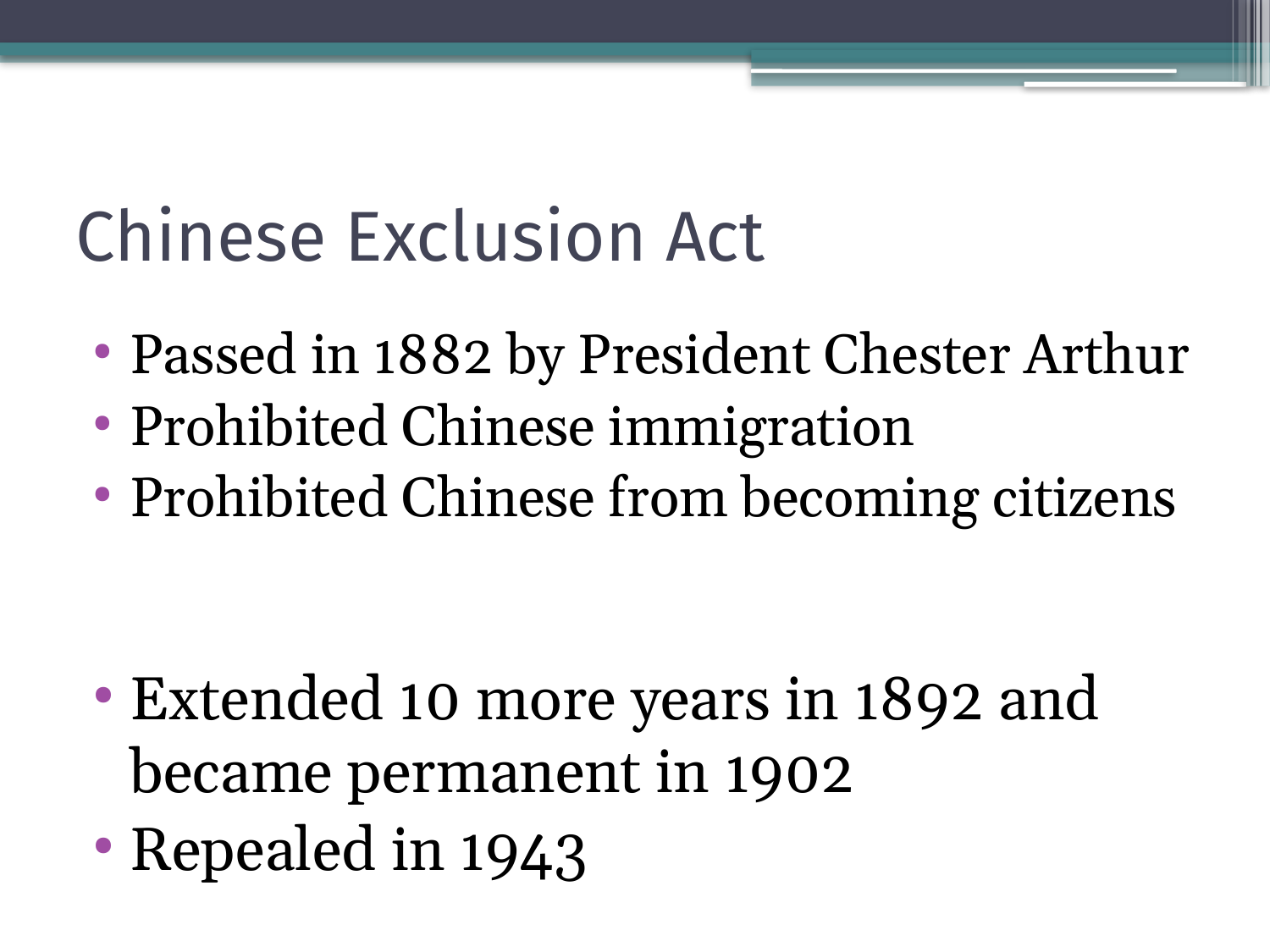

# Chinese Exclusion Act
Passed in 1882 by President Chester Arthur
Prohibited Chinese immigration
Prohibited Chinese from becoming citizens

Extended 10 more years in 1892 and became permanent in 1902
Repealed in 1943